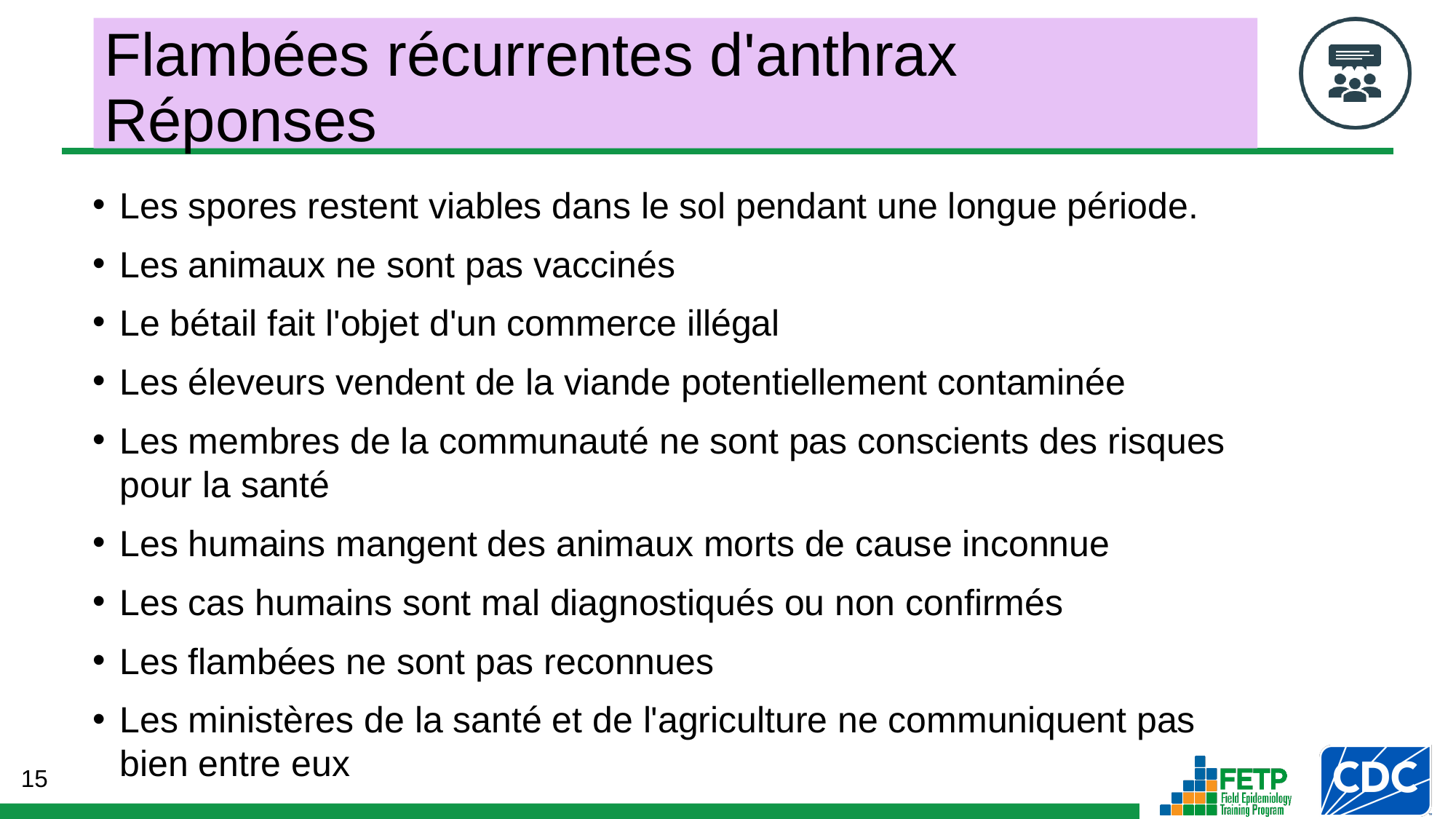

# Flambées récurrentes d'anthrax Réponses
Les spores restent viables dans le sol pendant une longue période.
Les animaux ne sont pas vaccinés
Le bétail fait l'objet d'un commerce illégal
Les éleveurs vendent de la viande potentiellement contaminée
Les membres de la communauté ne sont pas conscients des risques pour la santé
Les humains mangent des animaux morts de cause inconnue
Les cas humains sont mal diagnostiqués ou non confirmés
Les flambées ne sont pas reconnues
Les ministères de la santé et de l'agriculture ne communiquent pas bien entre eux